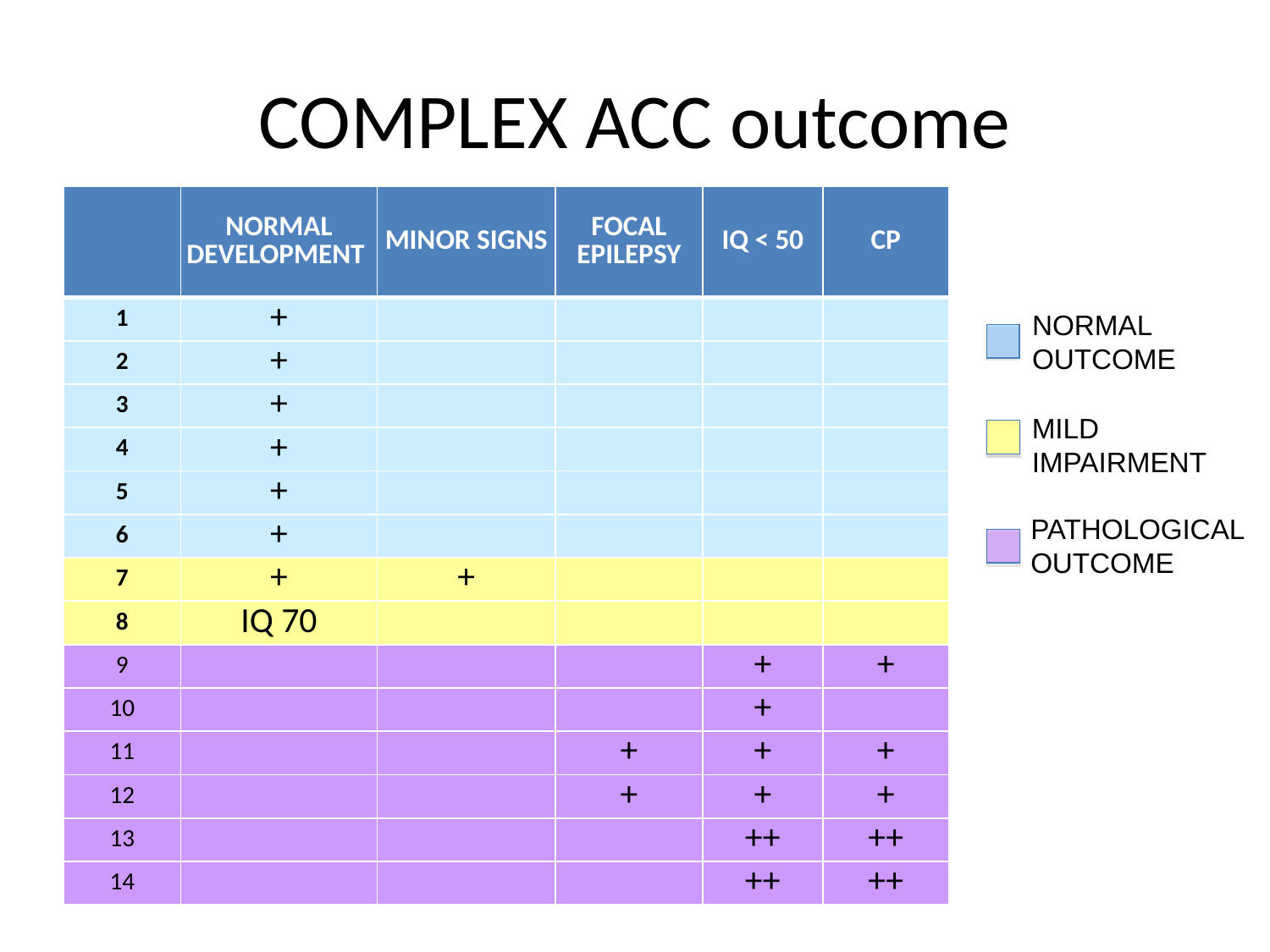

# COMPLEX ACC outcome
|  | NORMAL DEVELOPMENT | MINOR SIGNS | FOCAL EPILEPSY | IQ < 50 | CP |
| --- | --- | --- | --- | --- | --- |
| 1 | + |  |  |  |  |
| 2 | + |  |  |  |  |
| 3 | + |  |  |  |  |
| 4 | + |  |  |  |  |
| 5 | + |  |  |  |  |
| 6 | + |  |  |  |  |
| 7 | + | + |  |  |  |
| 8 | IQ 70 |  |  |  |  |
| 9 |  |  |  | + | + |
| 10 |  |  |  | + |  |
| 11 |  |  | + | + | + |
| 12 |  |  | + | + | + |
| 13 |  |  |  | ++ | ++ |
| 14 |  |  |  | ++ | ++ |
NORMAL OUTCOME

MILD IMPAIRMENT

PATHOLOGICAL OUTCOME